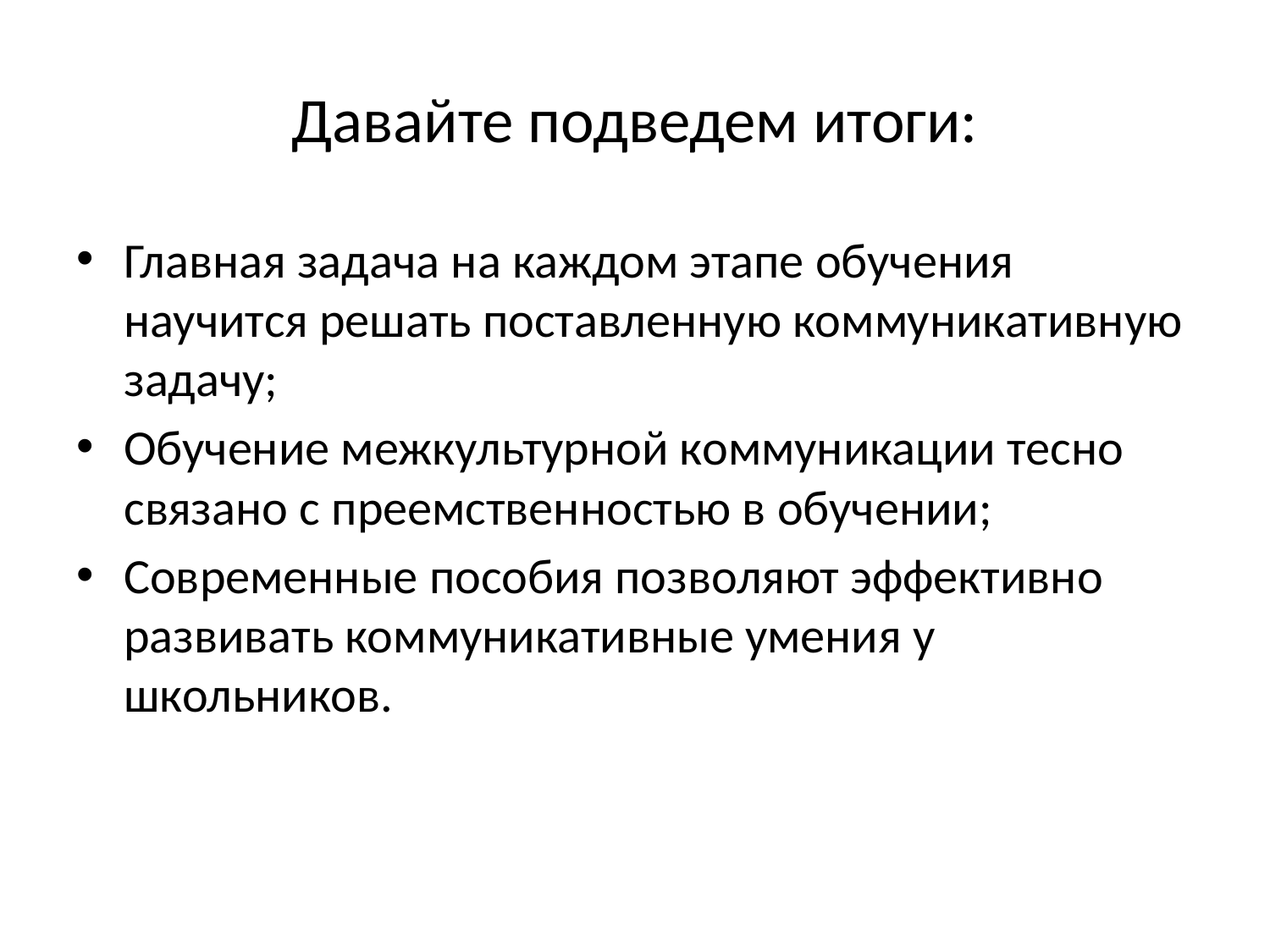

# Давайте подведем итоги:
Главная задача на каждом этапе обучения научится решать поставленную коммуникативную задачу;
Обучение межкультурной коммуникации тесно связано с преемственностью в обучении;
Современные пособия позволяют эффективно развивать коммуникативные умения у школьников.